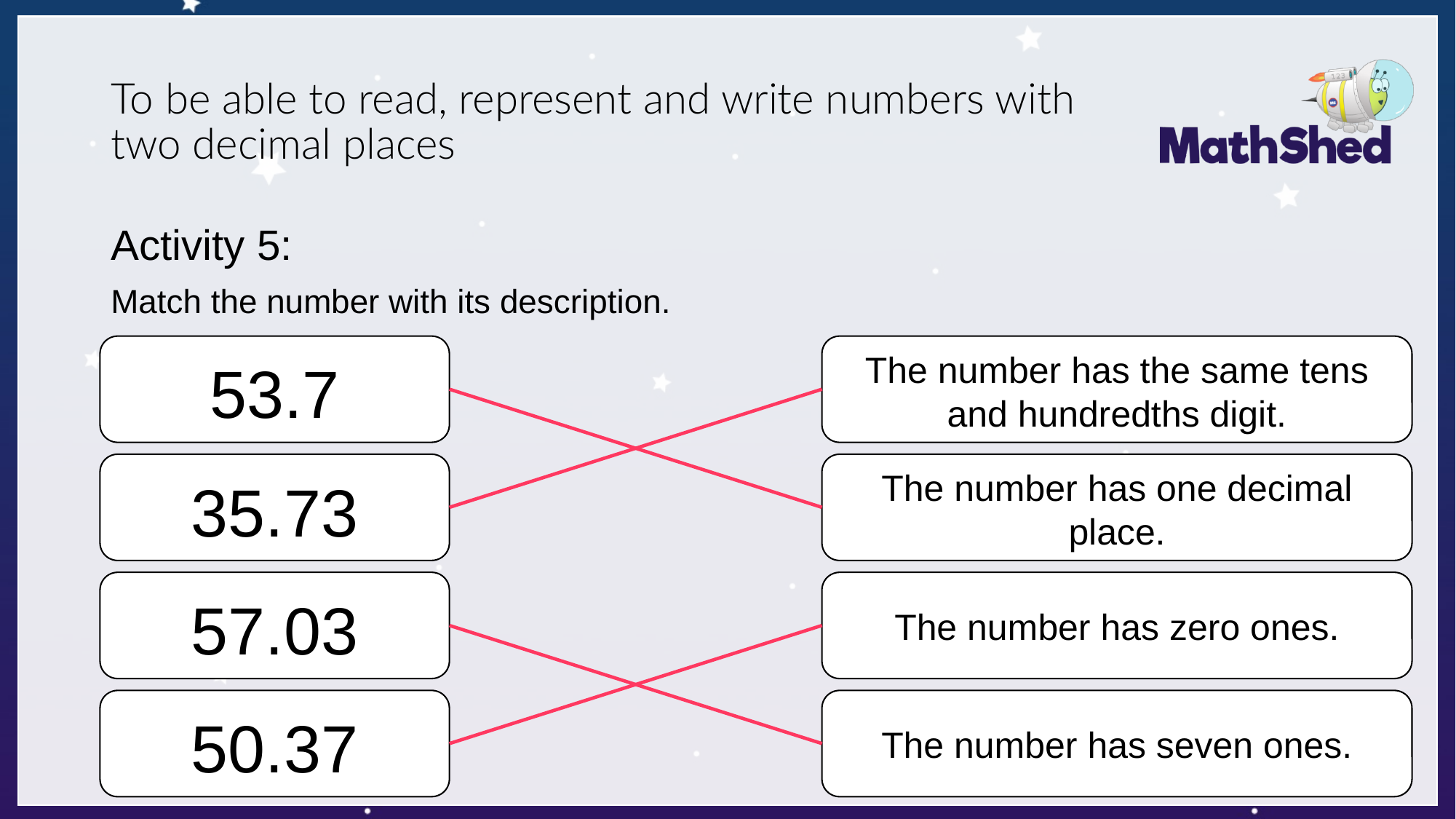

# To be able to read, represent and write numbers with two decimal places
Activity 5:
Match the number with its description.

53.7
The number has the same tens and hundredths digit.
35.73
The number has one decimal place.
57.03
The number has zero ones.
50.37
The number has seven ones.